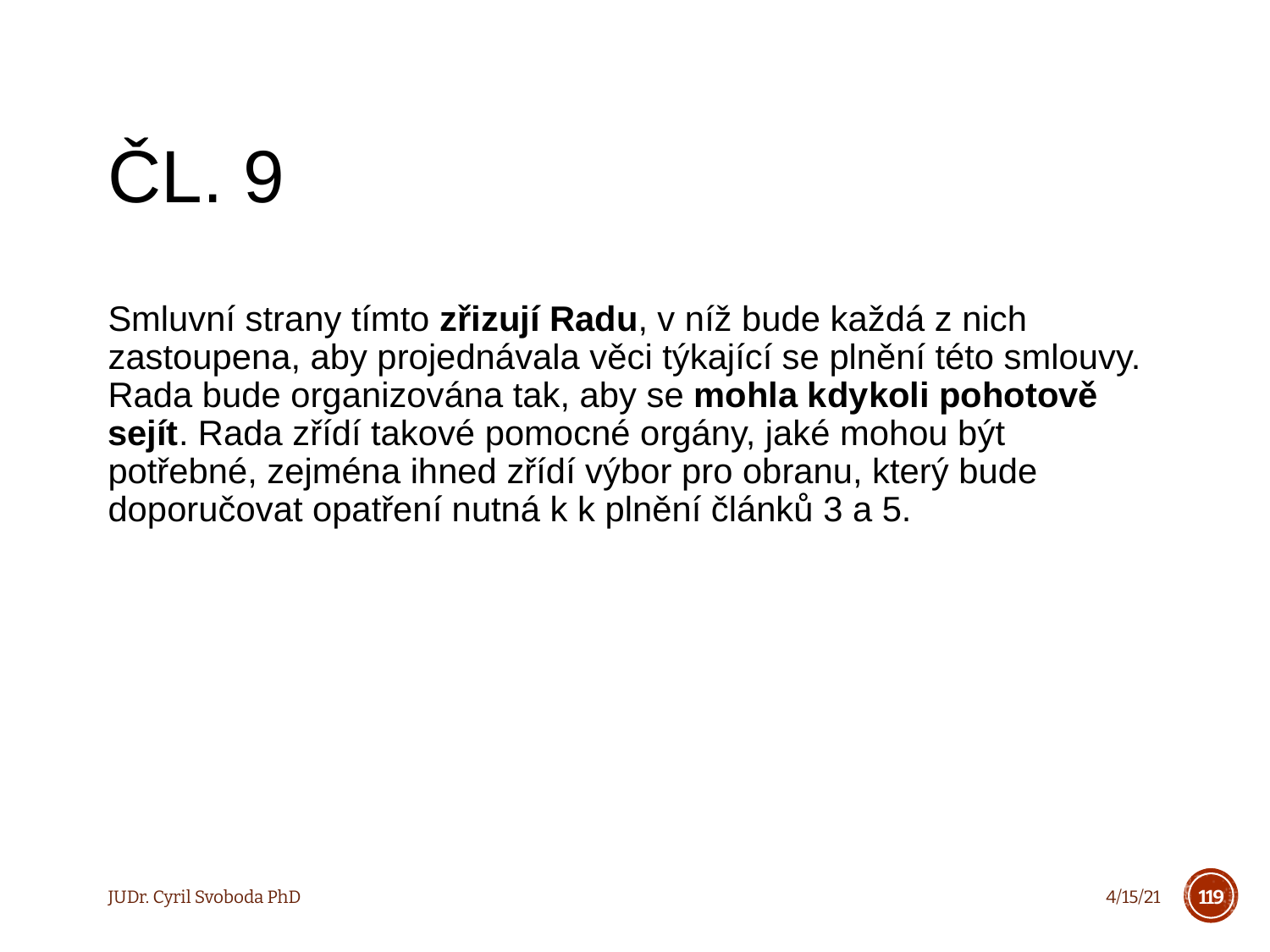

# Čl. 9
Smluvní strany tímto zřizují Radu, v níž bude každá z nich zastoupena, aby projednávala věci týkající se plnění této smlouvy. Rada bude organizována tak, aby se mohla kdykoli pohotově sejít. Rada zřídí takové pomocné orgány, jaké mohou být potřebné, zejména ihned zřídí výbor pro obranu, který bude doporučovat opatření nutná k k plnění článků 3 a 5.
JUDr. Cyril Svoboda PhD
4/15/21
119